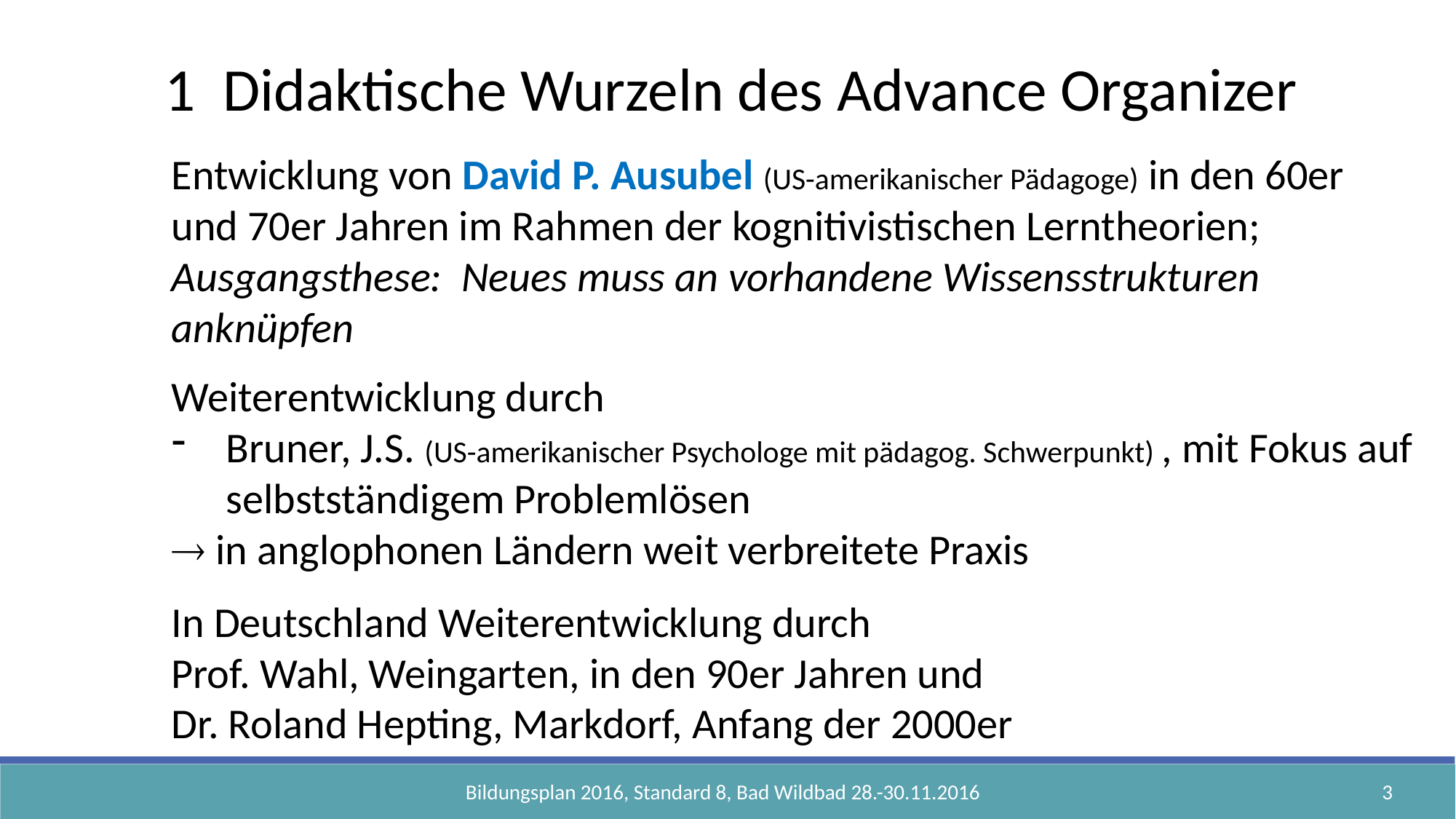

1  Didaktische Wurzeln des Advance Organizer
Entwicklung von David P. Ausubel (US-amerikanischer Pädagoge) in den 60er und 70er Jahren im Rahmen der kognitivistischen Lerntheorien;
Ausgangsthese:  Neues muss an vorhandene Wissensstrukturen anknüpfen

Weiterentwicklung durch
Bruner, J.S. (US-amerikanischer Psychologe mit pädagog. Schwerpunkt) , mit Fokus auf selbstständigem Problemlösen
→ in anglophonen Ländern weit verbreitete Praxis

In Deutschland Weiterentwicklung durch
Prof. Wahl, Weingarten, in den 90er Jahren und
Dr. Roland Hepting, Markdorf, Anfang der 2000er